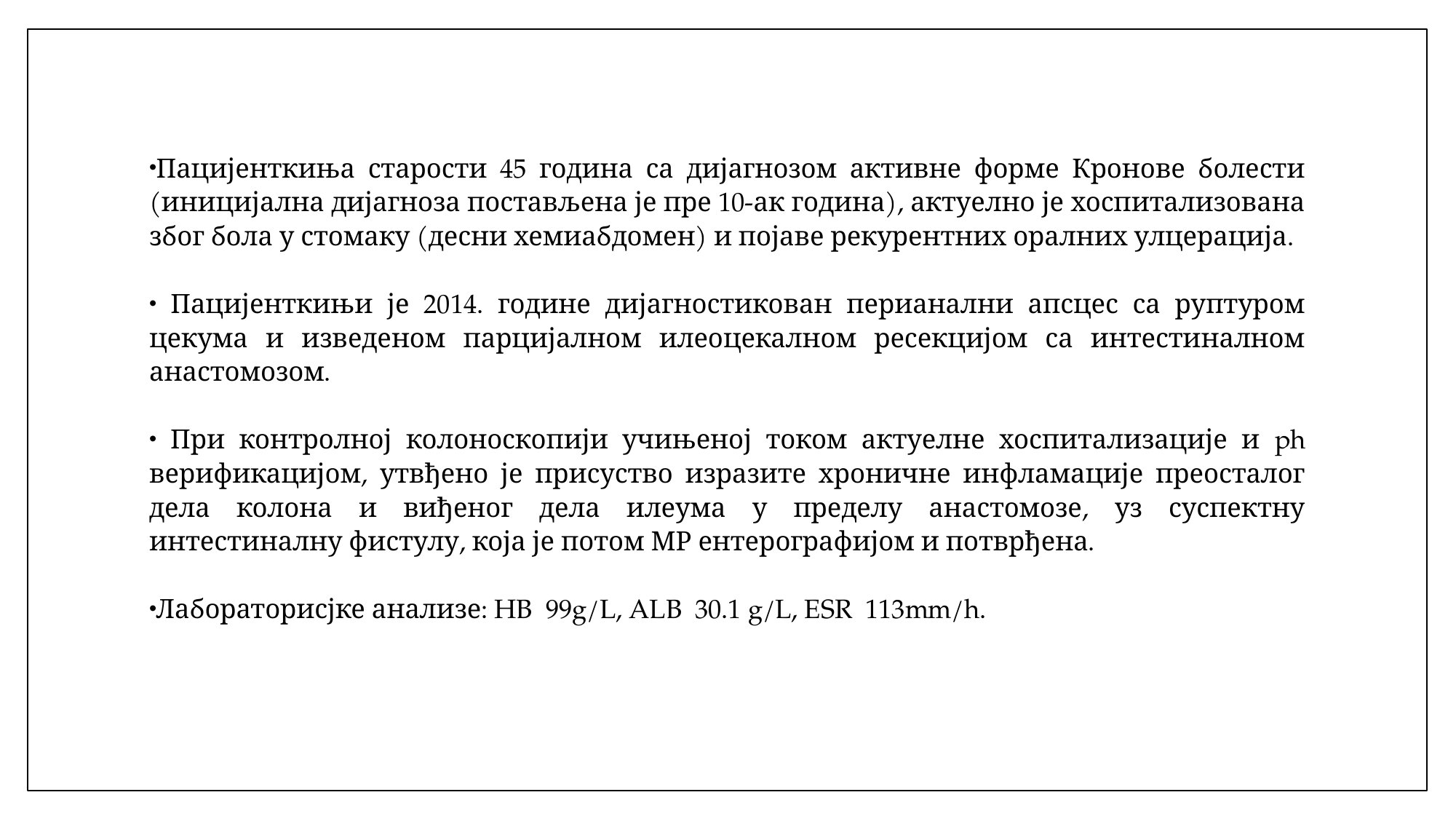

Пацијенткиња старости 45 година са дијагнозом активне форме Кронове болести (иницијална дијагноза постављена је пре 10-ак година), актуелно је хоспитализована због бола у стомаку (десни хемиабдомен) и појаве рекурентних оралних улцерација.

 Пацијенткињи је 2014. године дијагностикован перианални апсцес са руптуром цекума и изведеном парцијалном илеоцекалном ресекцијом са интестиналном анастомозом.

 При контролној колоноскопији учињеној током актуелне хоспитализације и ph верификацијом, утвђено је присуство изразите хроничне инфламације преосталог дела колона и виђеног дела илеума у пределу анастомозе, уз суспектну интестиналну фистулу, која је потом МР ентерографијом и потврђена.

Лабораторисјке анализе: HB  99g/L, ALB  30.1 g/L, ESR  113mm/h.